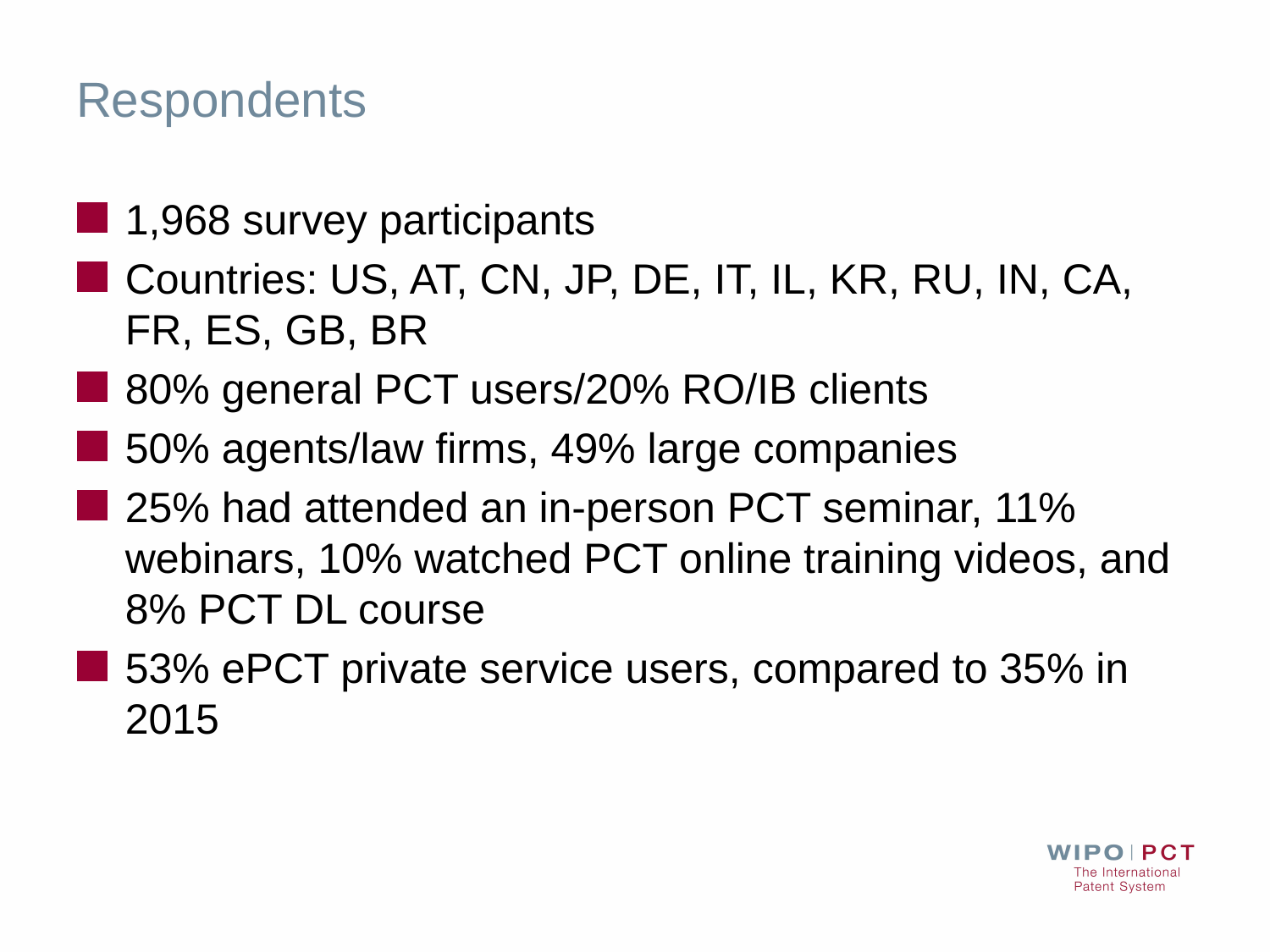

# Respondents
1,968 survey participants
Countries: US, AT, CN, JP, DE, IT, IL, KR, RU, IN, CA, FR, ES, GB, BR
80% general PCT users/20% RO/IB clients
50% agents/law firms, 49% large companies
25% had attended an in-person PCT seminar, 11%  webinars, 10% watched PCT online training videos, and 8% PCT DL course
53% ePCT private service users, compared to 35% in 2015